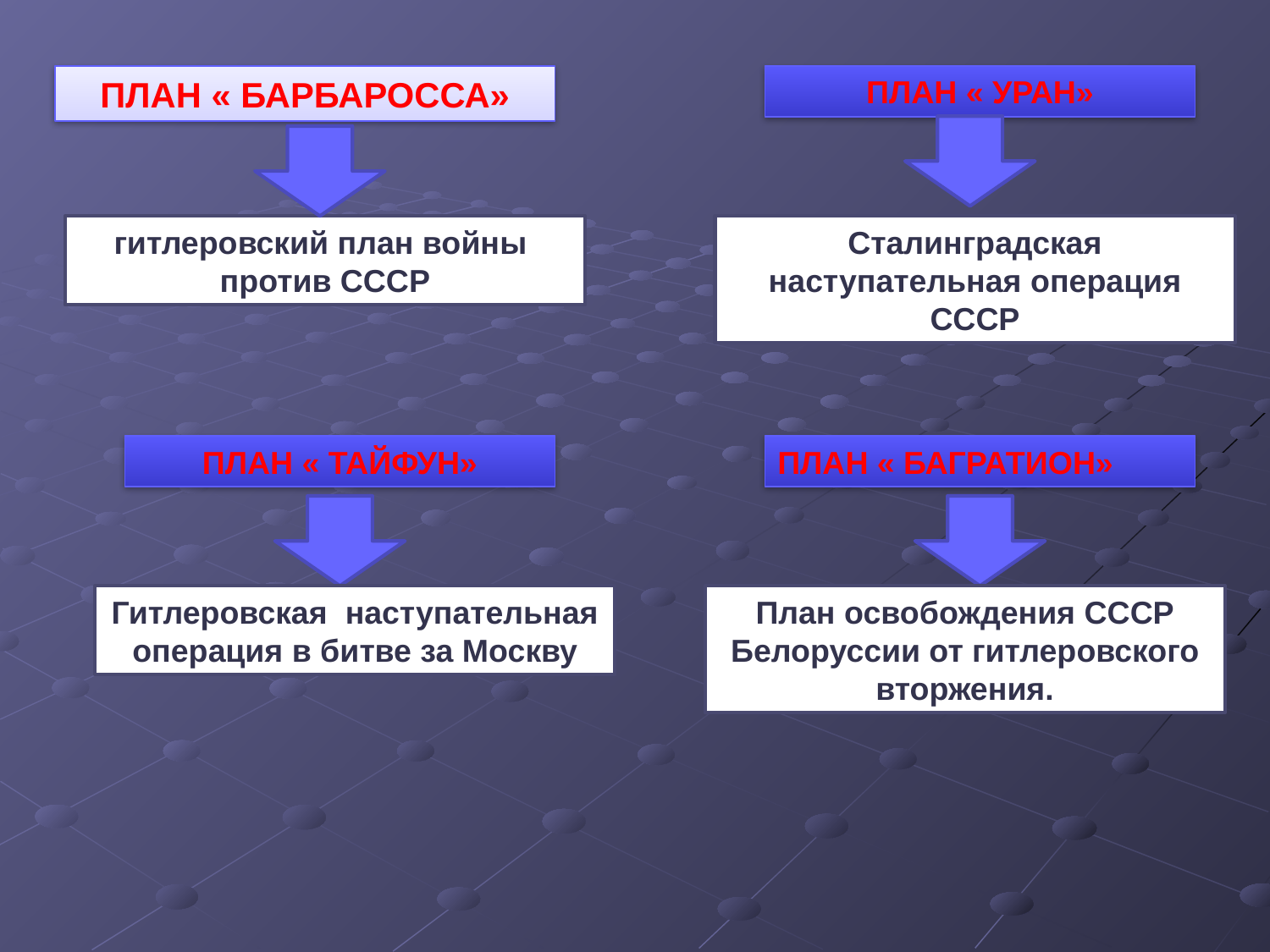

ПЛАН « БАРБАРОССА»
ПЛАН « УРАН»

гитлеровский план войны
против СССР
Сталинградская наступательная операция СССР
ПЛАН « ТАЙФУН»
ПЛАН « БАГРАТИОН»

Гитлеровская  наступательная операция в битве за Москву
План освобождения СССР Белоруссии от гитлеровского вторжения.